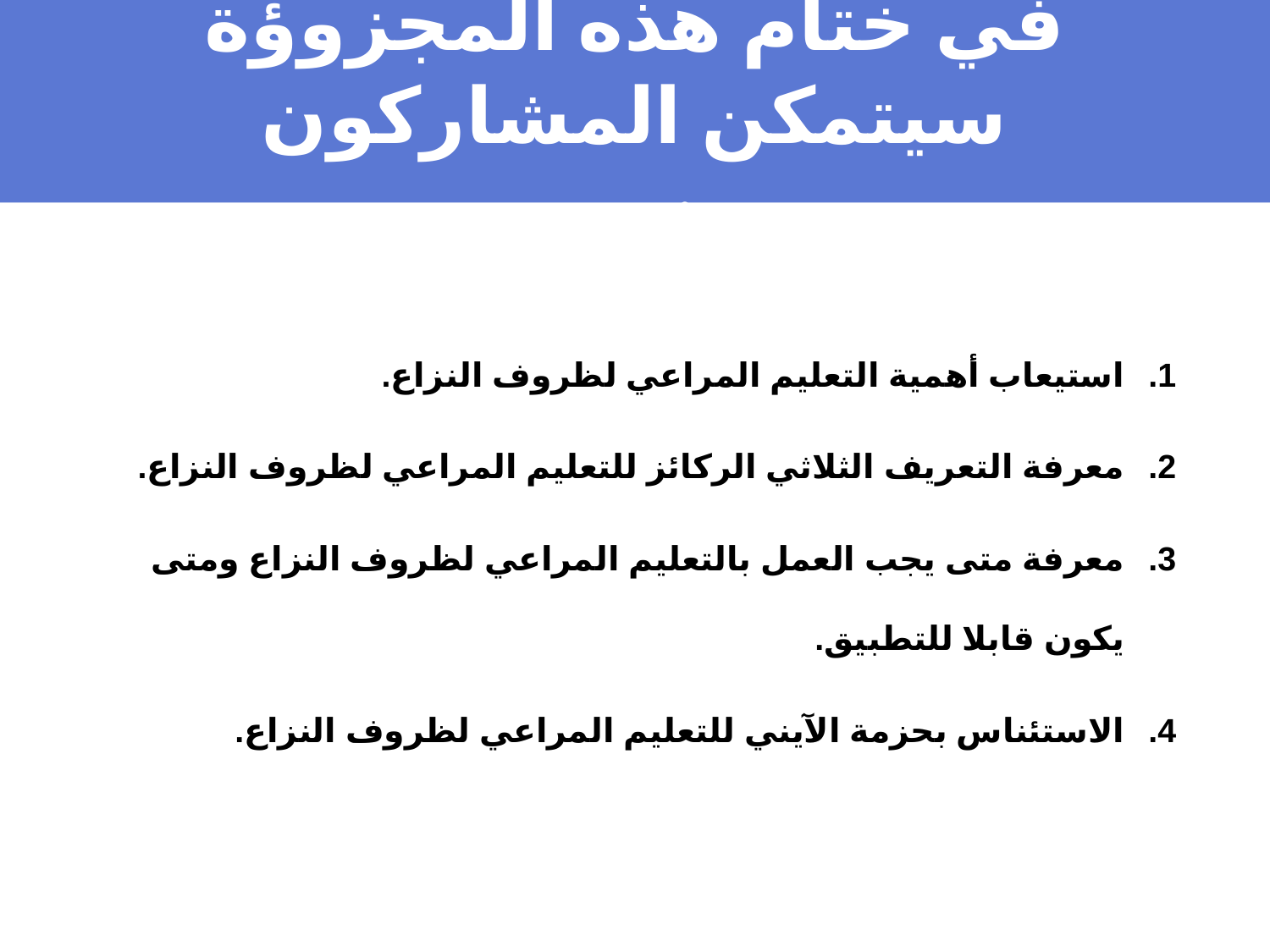

في ختام هذه المجزوؤة سيتمكن المشاركون من:

استيعاب أهمية التعليم المراعي لظروف النزاع.
معرفة التعريف الثلاثي الركائز للتعليم المراعي لظروف النزاع.
معرفة متى يجب العمل بالتعليم المراعي لظروف النزاع ومتى يكون قابلا للتطبيق.
الاستئناس بحزمة الآيني للتعليم المراعي لظروف النزاع.